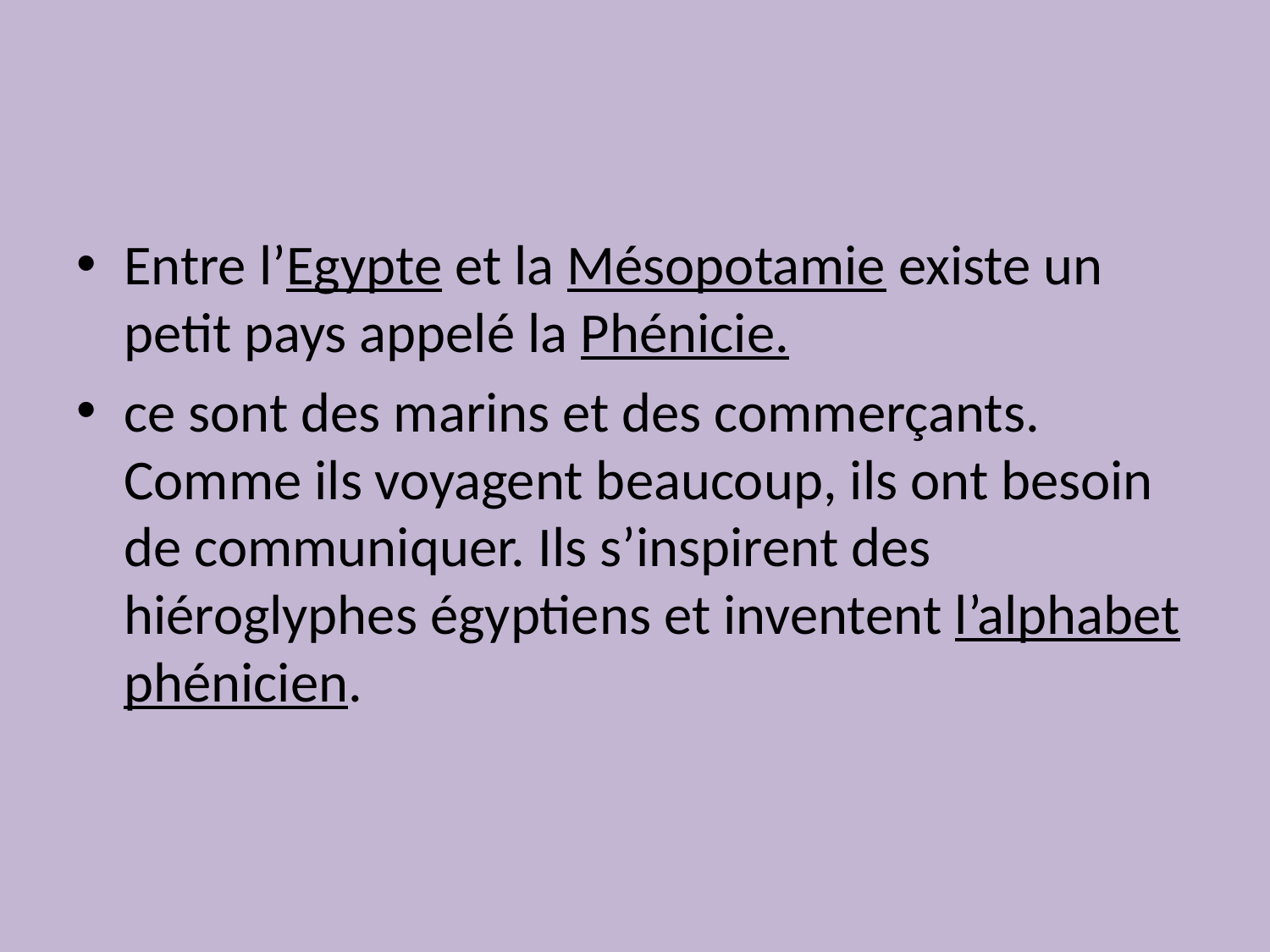

#
Entre l’Egypte et la Mésopotamie existe un petit pays appelé la Phénicie.
ce sont des marins et des commerçants. Comme ils voyagent beaucoup, ils ont besoin de communiquer. Ils s’inspirent des hiéroglyphes égyptiens et inventent l’alphabet phénicien.